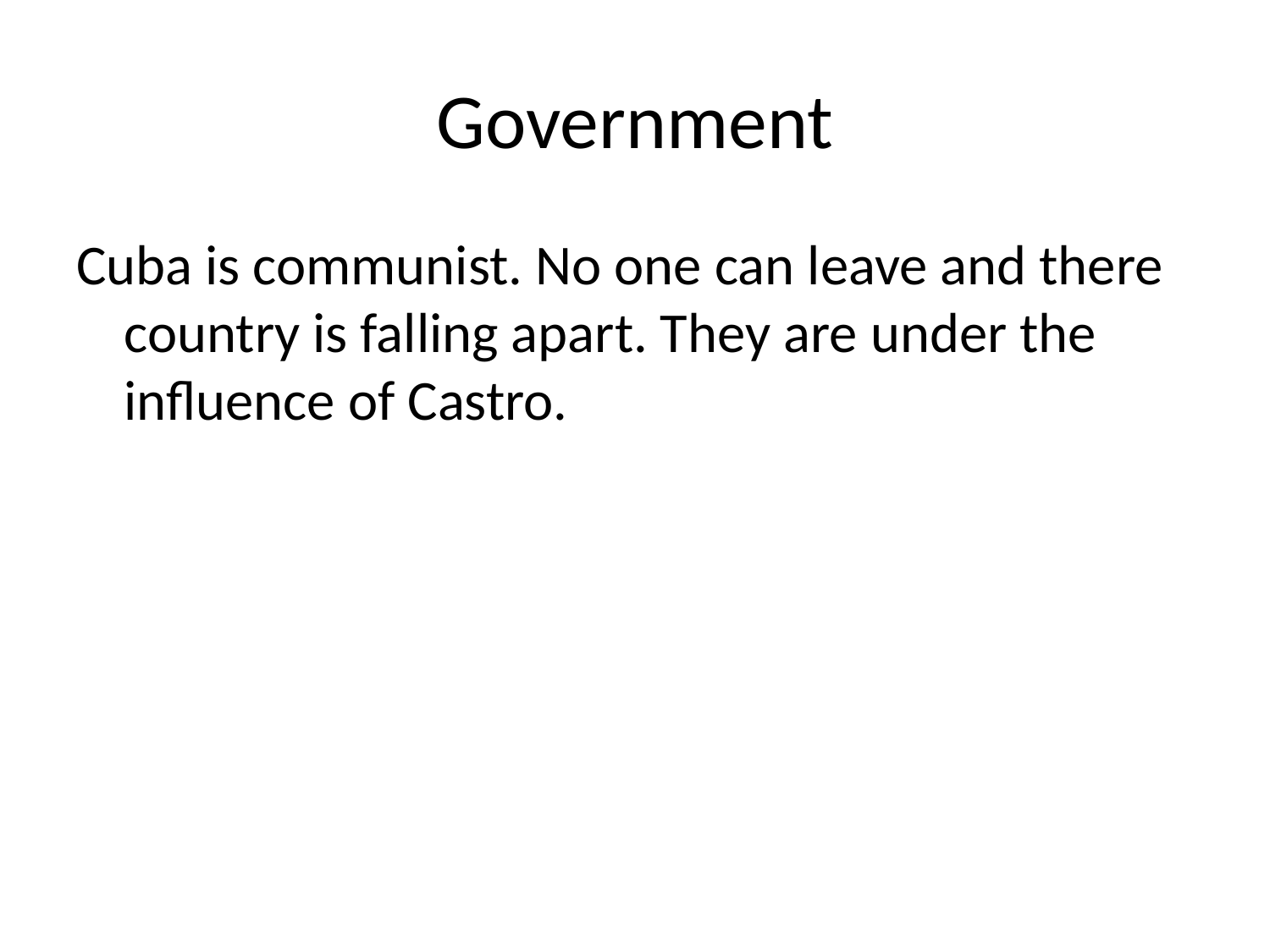

# Government
Cuba is communist. No one can leave and there country is falling apart. They are under the influence of Castro.